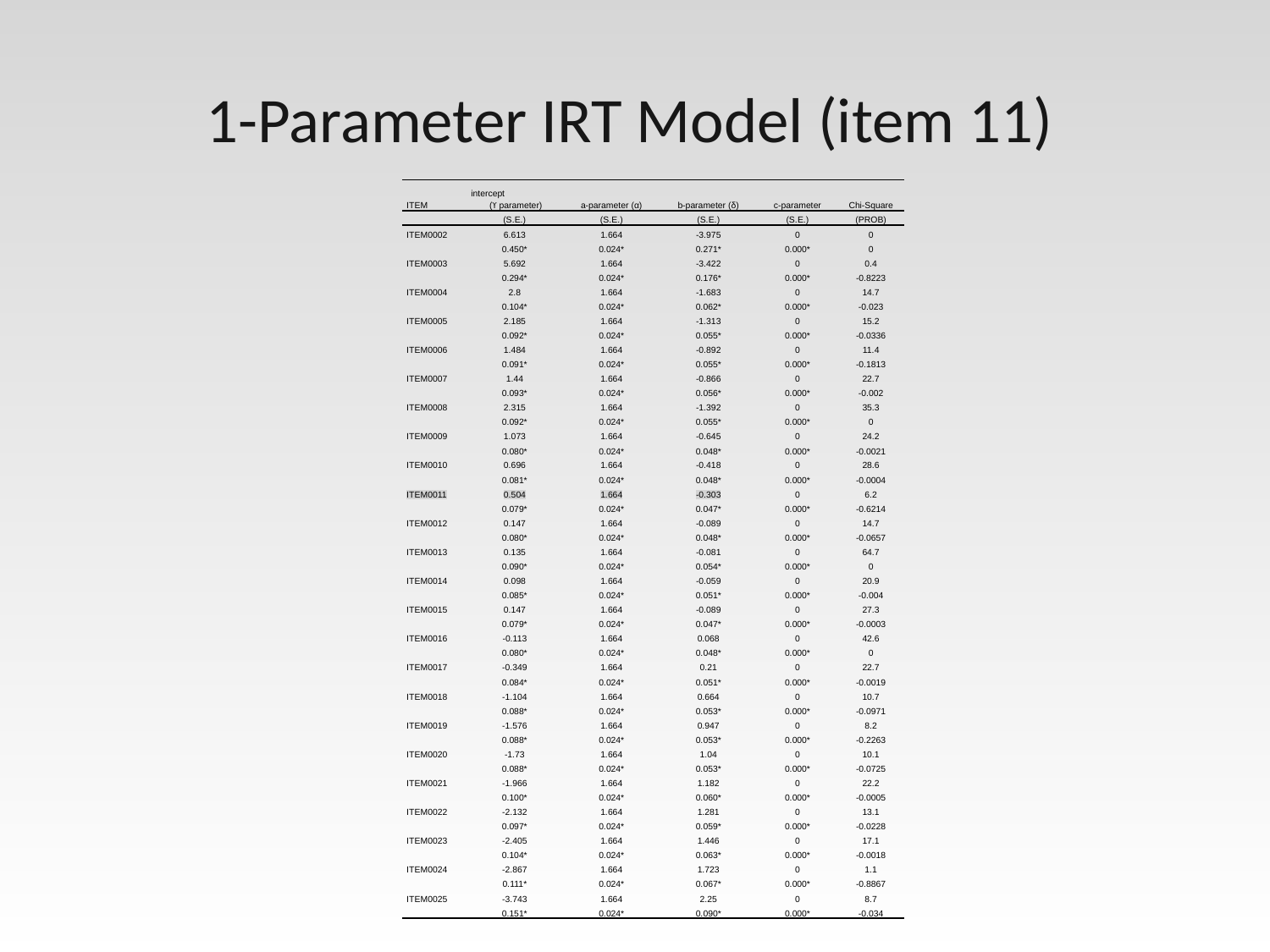

# 1-Parameter IRT Model (item 11)
| ITEM | intercept (ϒ parameter) | a-parameter (α) | b-parameter (δ) | c-parameter | Chi-Square |
| --- | --- | --- | --- | --- | --- |
|  | (S.E.) | (S.E.) | (S.E.) | (S.E.) | (PROB) |
| ITEM0002 | 6.613 | 1.664 | -3.975 | 0 | 0 |
|  | 0.450\* | 0.024\* | 0.271\* | 0.000\* | 0 |
| ITEM0003 | 5.692 | 1.664 | -3.422 | 0 | 0.4 |
|  | 0.294\* | 0.024\* | 0.176\* | 0.000\* | -0.8223 |
| ITEM0004 | 2.8 | 1.664 | -1.683 | 0 | 14.7 |
|  | 0.104\* | 0.024\* | 0.062\* | 0.000\* | -0.023 |
| ITEM0005 | 2.185 | 1.664 | -1.313 | 0 | 15.2 |
|  | 0.092\* | 0.024\* | 0.055\* | 0.000\* | -0.0336 |
| ITEM0006 | 1.484 | 1.664 | -0.892 | 0 | 11.4 |
|  | 0.091\* | 0.024\* | 0.055\* | 0.000\* | -0.1813 |
| ITEM0007 | 1.44 | 1.664 | -0.866 | 0 | 22.7 |
|  | 0.093\* | 0.024\* | 0.056\* | 0.000\* | -0.002 |
| ITEM0008 | 2.315 | 1.664 | -1.392 | 0 | 35.3 |
|  | 0.092\* | 0.024\* | 0.055\* | 0.000\* | 0 |
| ITEM0009 | 1.073 | 1.664 | -0.645 | 0 | 24.2 |
|  | 0.080\* | 0.024\* | 0.048\* | 0.000\* | -0.0021 |
| ITEM0010 | 0.696 | 1.664 | -0.418 | 0 | 28.6 |
|  | 0.081\* | 0.024\* | 0.048\* | 0.000\* | -0.0004 |
| ITEM0011 | 0.504 | 1.664 | -0.303 | 0 | 6.2 |
|  | 0.079\* | 0.024\* | 0.047\* | 0.000\* | -0.6214 |
| ITEM0012 | 0.147 | 1.664 | -0.089 | 0 | 14.7 |
|  | 0.080\* | 0.024\* | 0.048\* | 0.000\* | -0.0657 |
| ITEM0013 | 0.135 | 1.664 | -0.081 | 0 | 64.7 |
|  | 0.090\* | 0.024\* | 0.054\* | 0.000\* | 0 |
| ITEM0014 | 0.098 | 1.664 | -0.059 | 0 | 20.9 |
|  | 0.085\* | 0.024\* | 0.051\* | 0.000\* | -0.004 |
| ITEM0015 | 0.147 | 1.664 | -0.089 | 0 | 27.3 |
|  | 0.079\* | 0.024\* | 0.047\* | 0.000\* | -0.0003 |
| ITEM0016 | -0.113 | 1.664 | 0.068 | 0 | 42.6 |
|  | 0.080\* | 0.024\* | 0.048\* | 0.000\* | 0 |
| ITEM0017 | -0.349 | 1.664 | 0.21 | 0 | 22.7 |
|  | 0.084\* | 0.024\* | 0.051\* | 0.000\* | -0.0019 |
| ITEM0018 | -1.104 | 1.664 | 0.664 | 0 | 10.7 |
|  | 0.088\* | 0.024\* | 0.053\* | 0.000\* | -0.0971 |
| ITEM0019 | -1.576 | 1.664 | 0.947 | 0 | 8.2 |
|  | 0.088\* | 0.024\* | 0.053\* | 0.000\* | -0.2263 |
| ITEM0020 | -1.73 | 1.664 | 1.04 | 0 | 10.1 |
|  | 0.088\* | 0.024\* | 0.053\* | 0.000\* | -0.0725 |
| ITEM0021 | -1.966 | 1.664 | 1.182 | 0 | 22.2 |
|  | 0.100\* | 0.024\* | 0.060\* | 0.000\* | -0.0005 |
| ITEM0022 | -2.132 | 1.664 | 1.281 | 0 | 13.1 |
|  | 0.097\* | 0.024\* | 0.059\* | 0.000\* | -0.0228 |
| ITEM0023 | -2.405 | 1.664 | 1.446 | 0 | 17.1 |
|  | 0.104\* | 0.024\* | 0.063\* | 0.000\* | -0.0018 |
| ITEM0024 | -2.867 | 1.664 | 1.723 | 0 | 1.1 |
|  | 0.111\* | 0.024\* | 0.067\* | 0.000\* | -0.8867 |
| ITEM0025 | -3.743 | 1.664 | 2.25 | 0 | 8.7 |
|  | 0.151\* | 0.024\* | 0.090\* | 0.000\* | -0.034 |